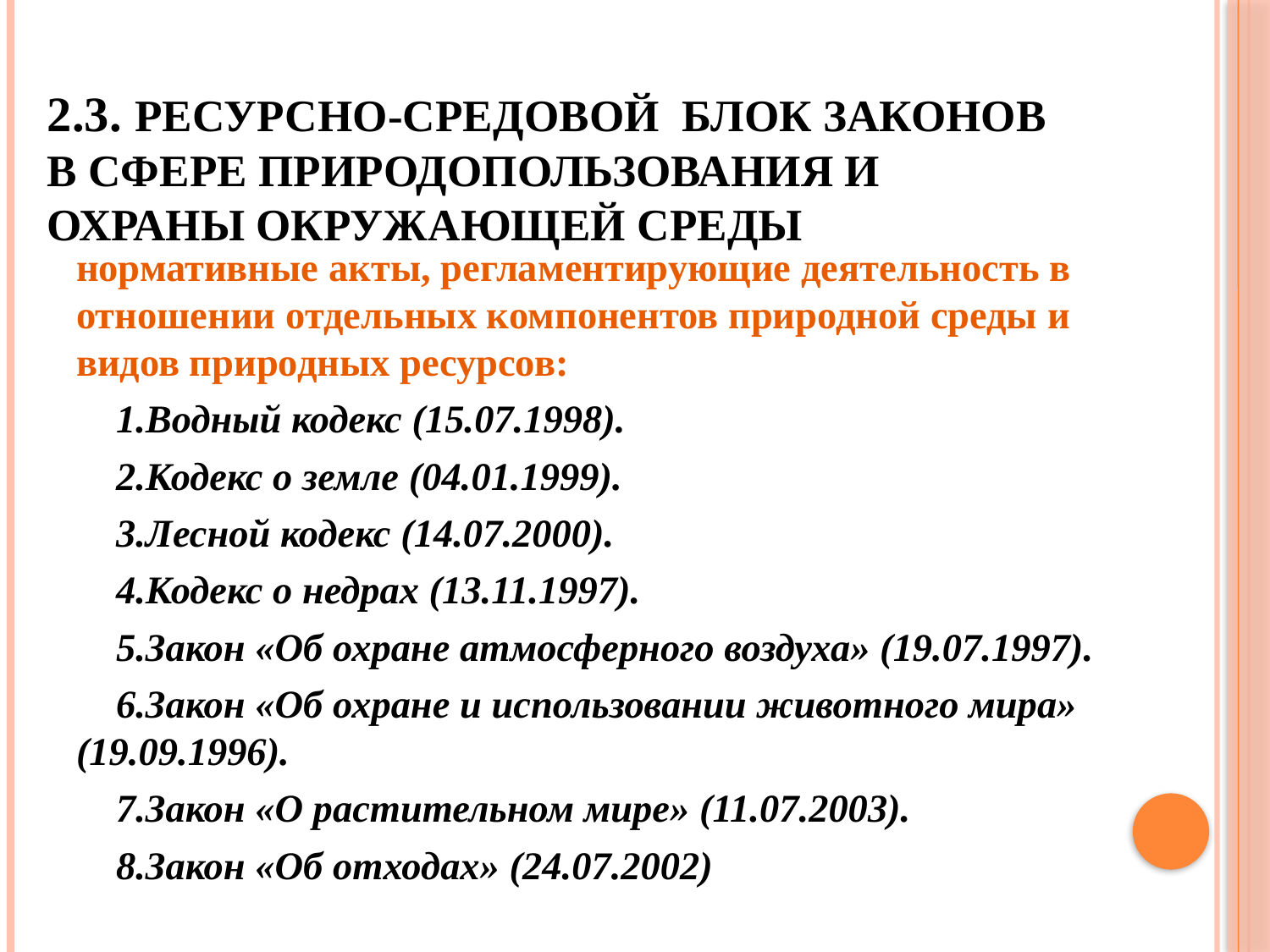

# 2.3. Ресурсно-средовой  блок законов в сфере природопользования и охраны окружающей среды
нормативные акты, регламентирующие деятельность в отношении отдельных компонентов природной среды и видов природных ресурсов:
    1.Водный кодекс (15.07.1998).
    2.Кодекс о земле (04.01.1999).
    3.Лесной кодекс (14.07.2000).
    4.Кодекс о недрах (13.11.1997).
    5.Закон «Об охране атмосферного воздуха» (19.07.1997).
    6.Закон «Об охране и использовании животного мира» (19.09.1996).
    7.Закон «О растительном мире» (11.07.2003).
    8.Закон «Об отходах» (24.07.2002)